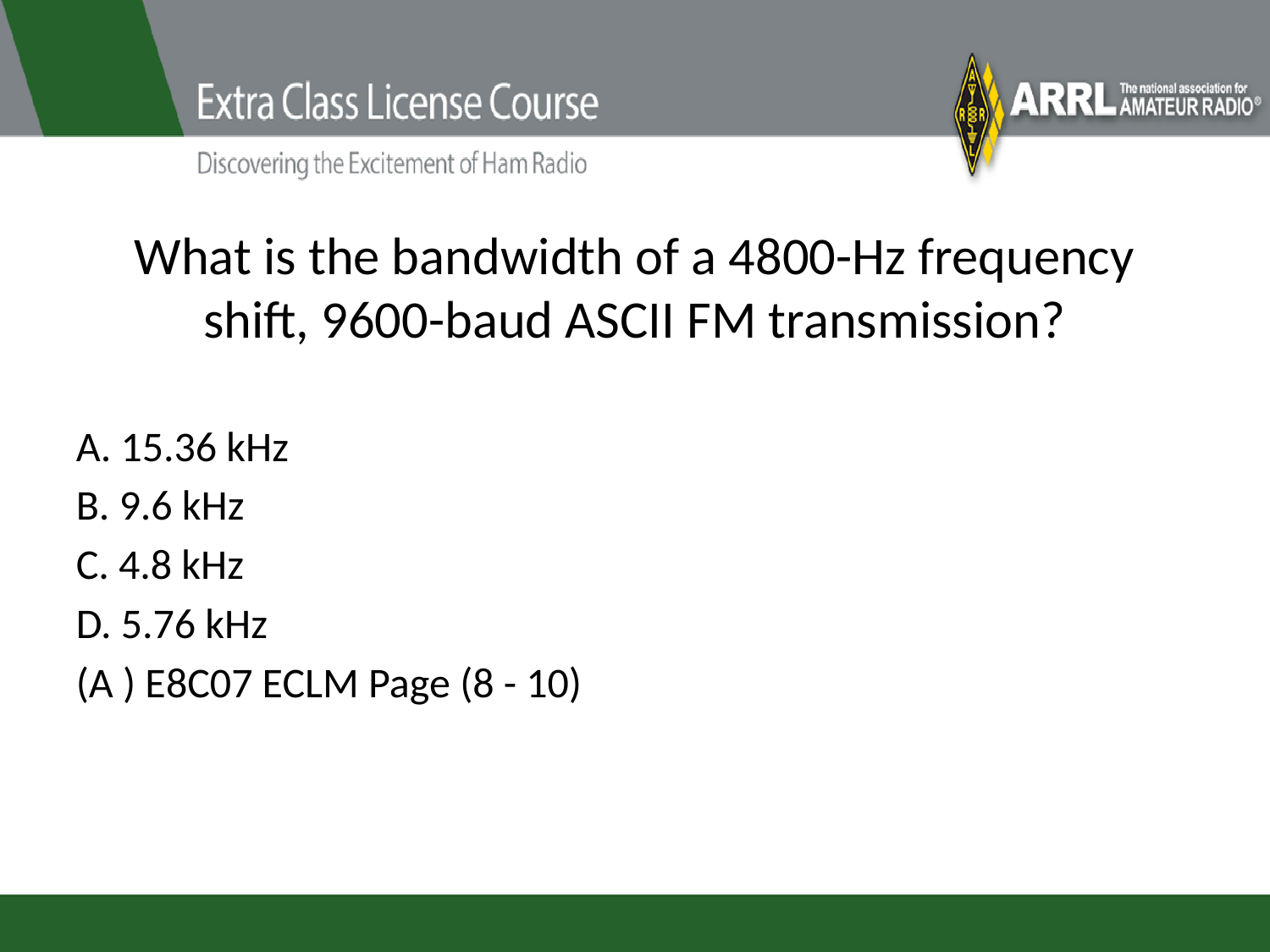

# What is the bandwidth of a 4800-Hz frequency shift, 9600-baud ASCII FM transmission?
A. 15.36 kHz
B. 9.6 kHz
C. 4.8 kHz
D. 5.76 kHz
(A ) E8C07 ECLM Page (8 - 10)